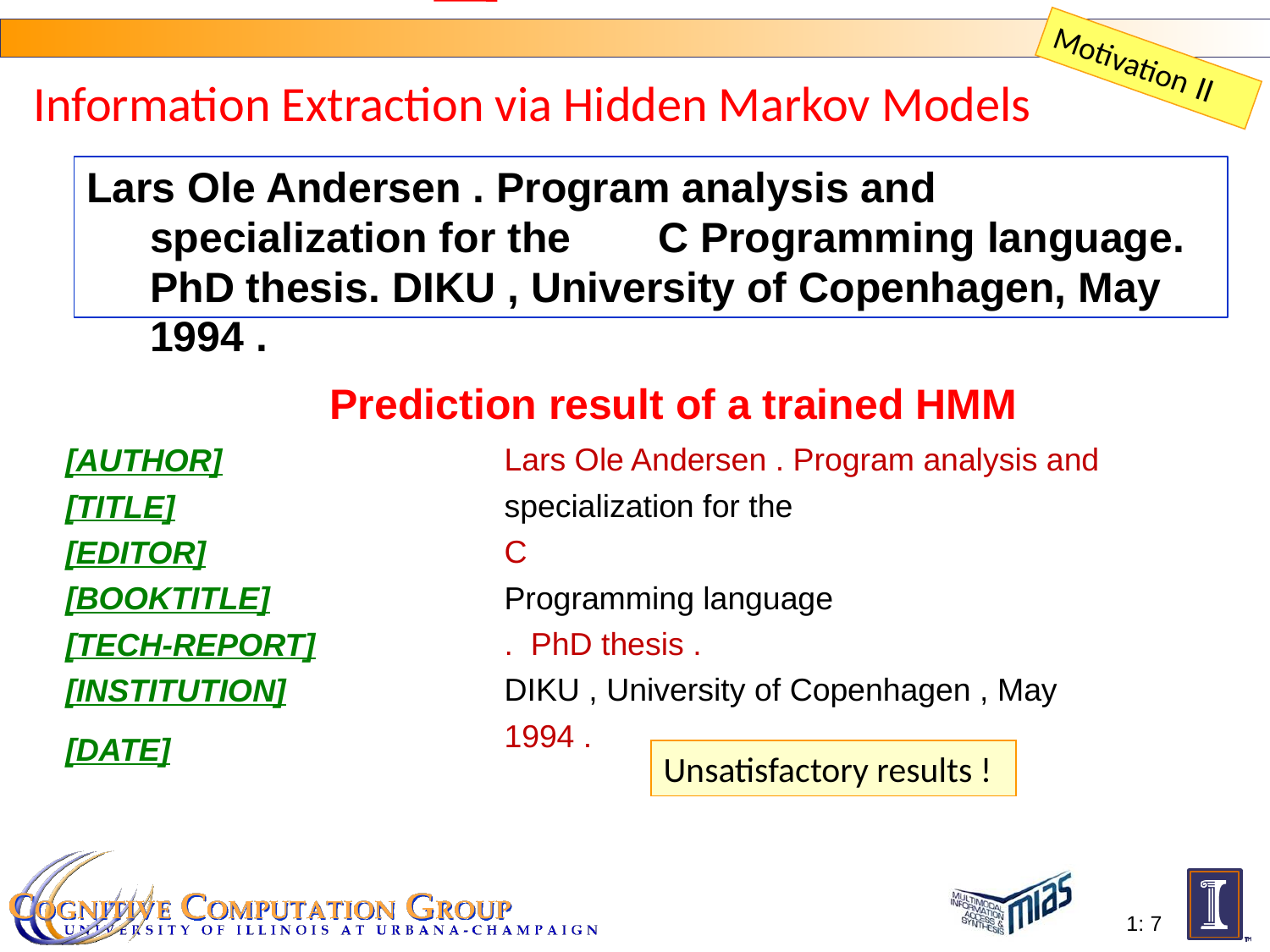

Motivation II
Information Extraction via Hidden Markov Models
Lars Ole Andersen . Program analysis and specialization for the 	C Programming language.  PhD thesis. DIKU , University of Copenhagen, May 1994 .
Prediction result of a trained HMM
		Lars Ole Andersen . Program analysis and
		specialization for the
		C
		Programming language
	 	.  PhD thesis .
		DIKU , University of Copenhagen , May
		1994 .

[AUTHOR]
[TITLE]
[EDITOR]
[BOOKTITLE]
[TECH-REPORT]
[INSTITUTION]
[DATE]
Unsatisfactory results !
1: 7